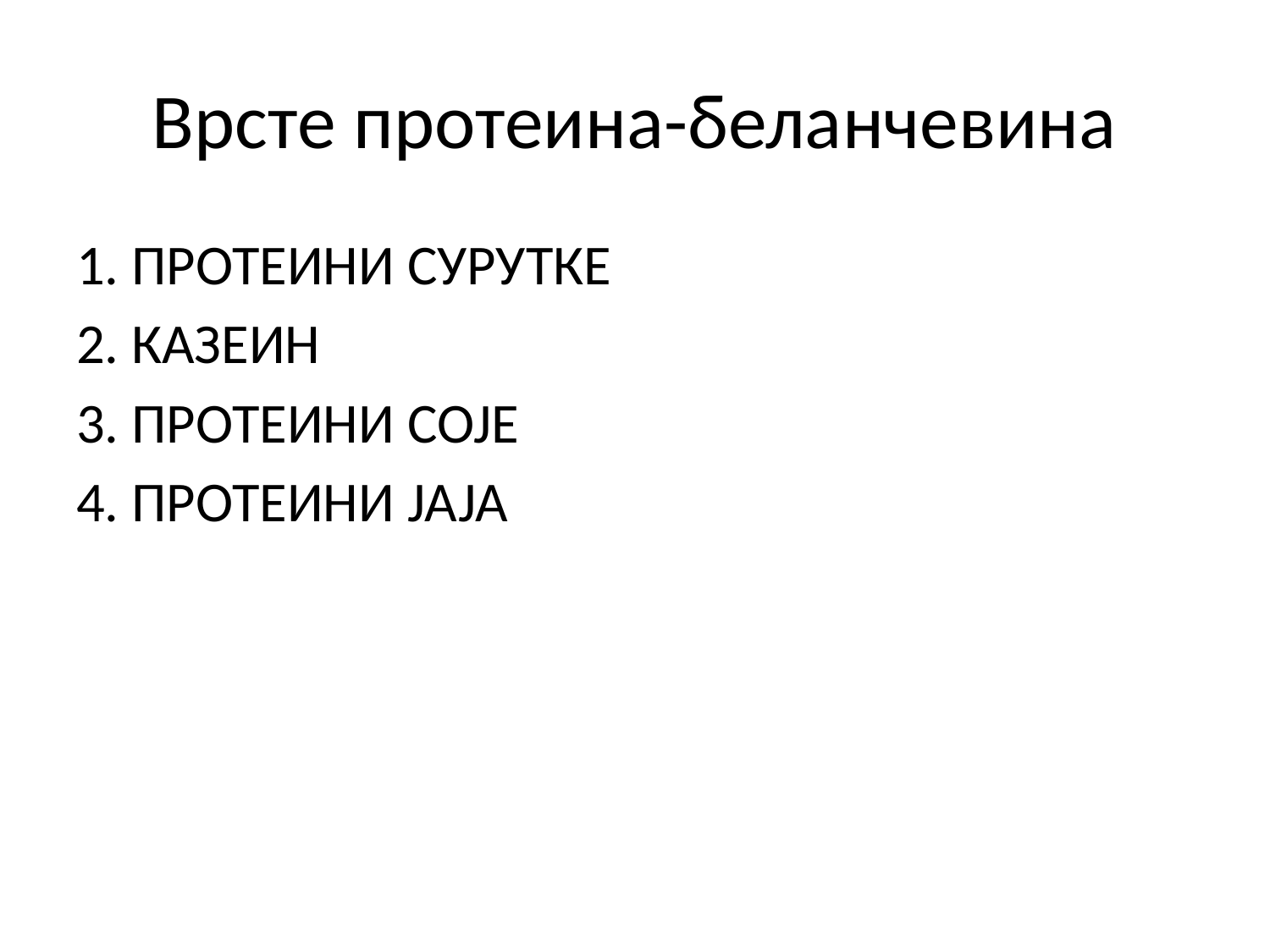

# Врсте протеина-беланчевина
1. ПРОТЕИНИ СУРУТКЕ
2. КАЗЕИН
3. ПРОТЕИНИ СОЈЕ
4. ПРОТЕИНИ ЈАЈА